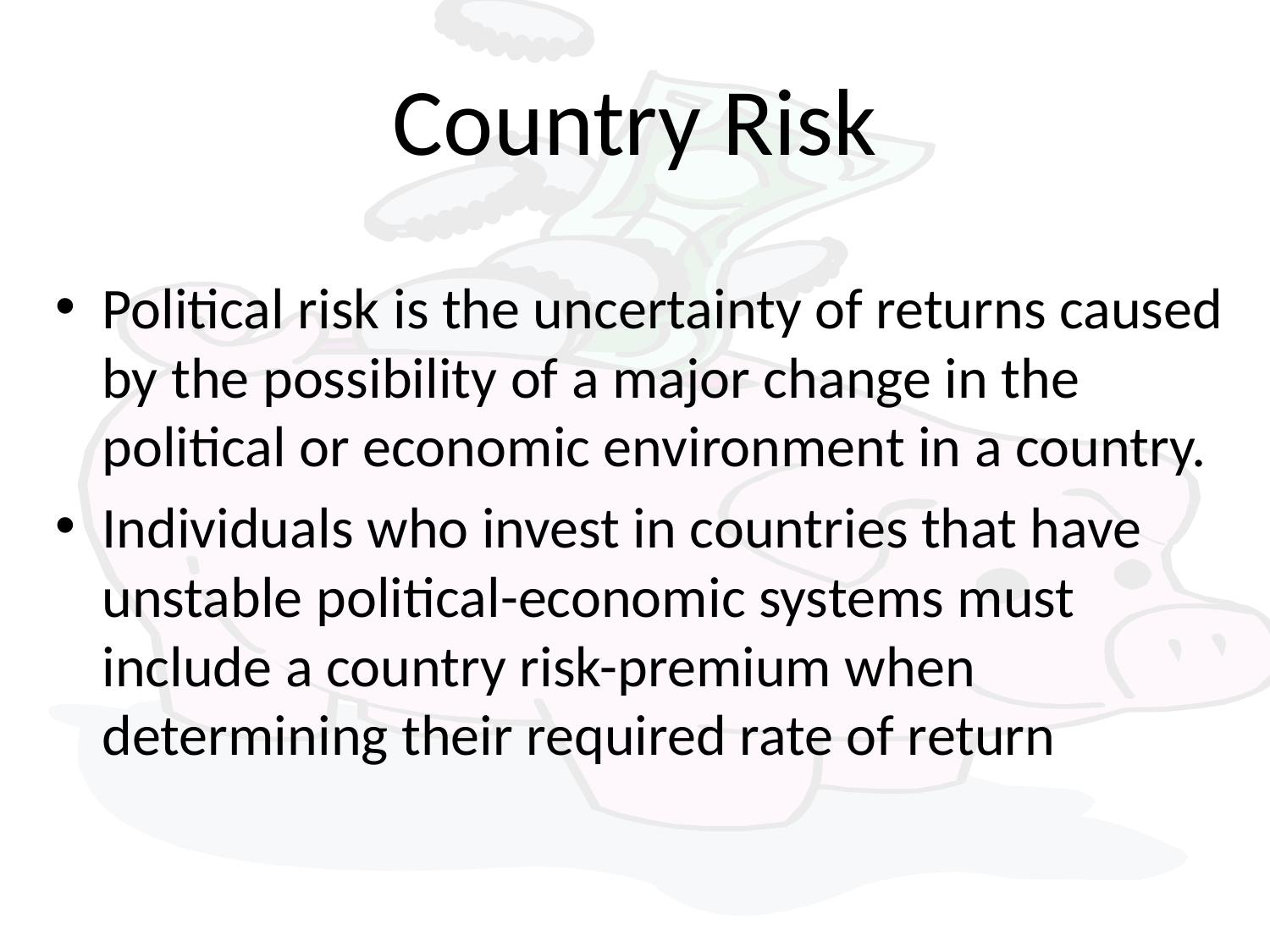

# Country Risk
Political risk is the uncertainty of returns caused by the possibility of a major change in the political or economic environment in a country.
Individuals who invest in countries that have unstable political-economic systems must include a country risk-premium when determining their required rate of return